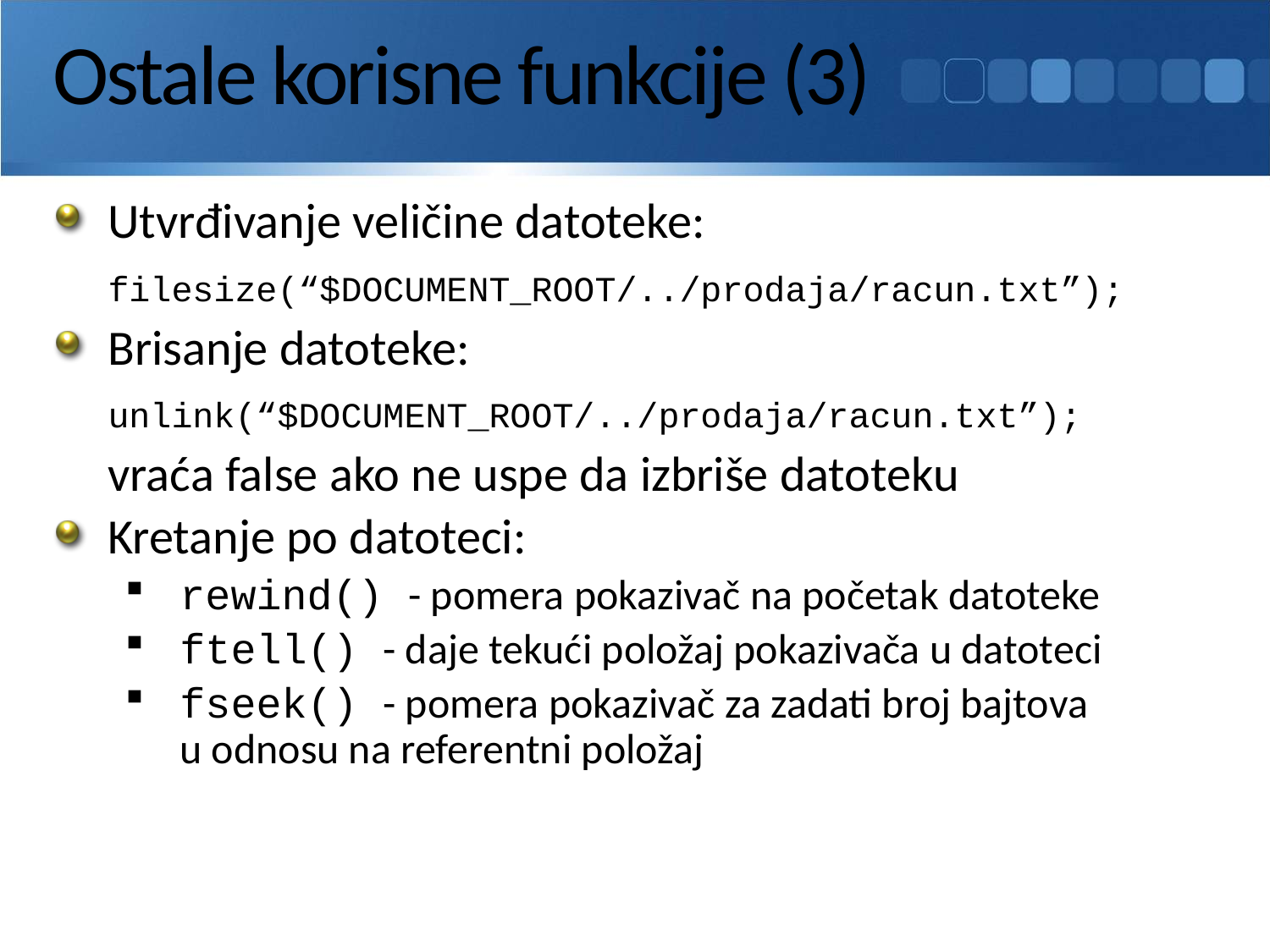

# Ostale korisne funkcije (3)
Utvrđivanje veličine datoteke:
	filesize(“$DOCUMENT_ROOT/../prodaja/racun.txt”);
Brisanje datoteke:
	unlink(“$DOCUMENT_ROOT/../prodaja/racun.txt”);
	vraća false ako ne uspe da izbriše datoteku
Kretanje po datoteci:
rewind() - pomera pokazivač na početak datoteke
ftell() - daje tekući položaj pokazivača u datoteci
fseek() - pomera pokazivač za zadati broj bajtova
u odnosu na referentni položaj
Rad sa datotekama
129